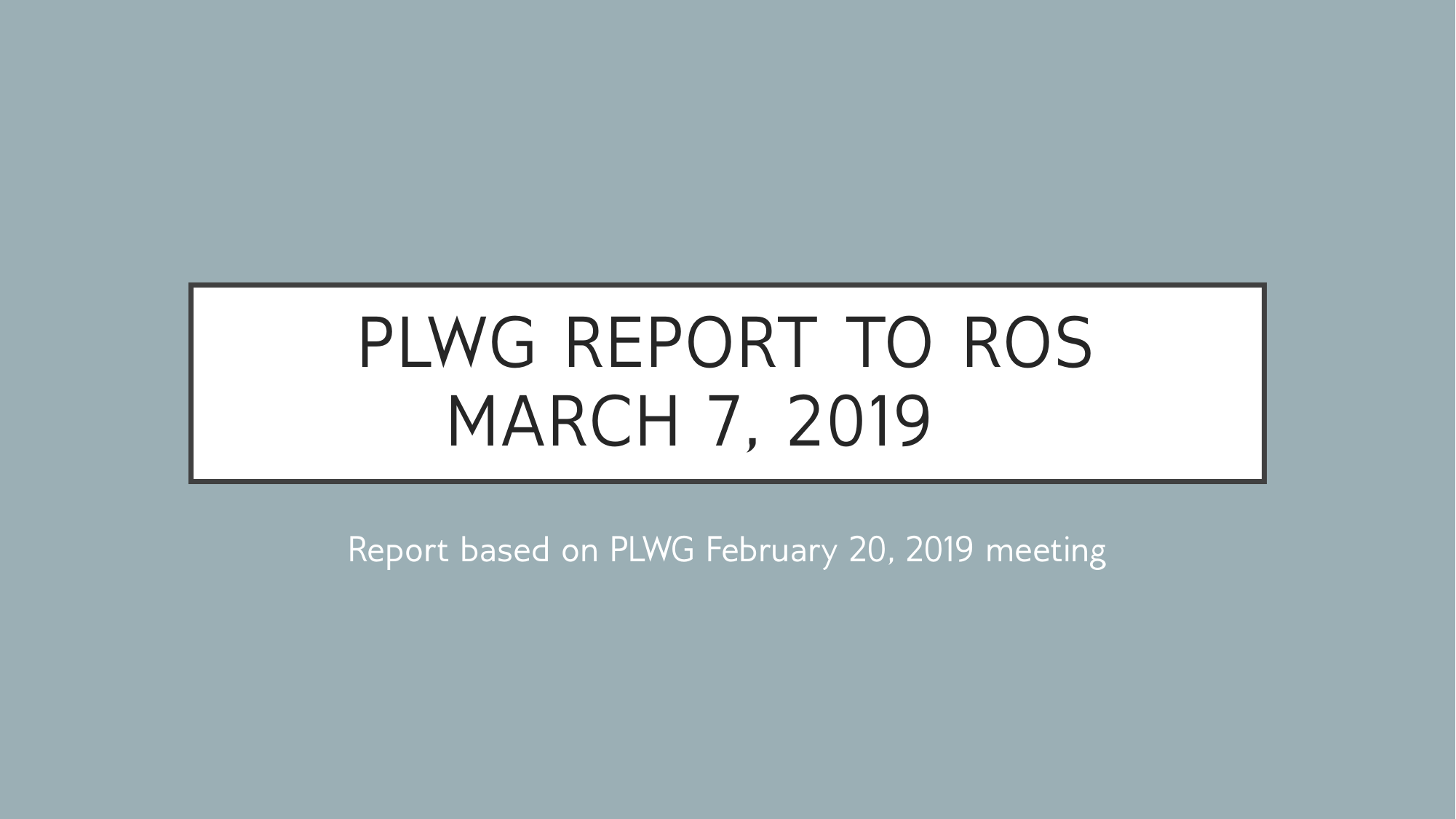

# PLWG report to ROS March 7, 2019
Report based on PLWG February 20, 2019 meeting